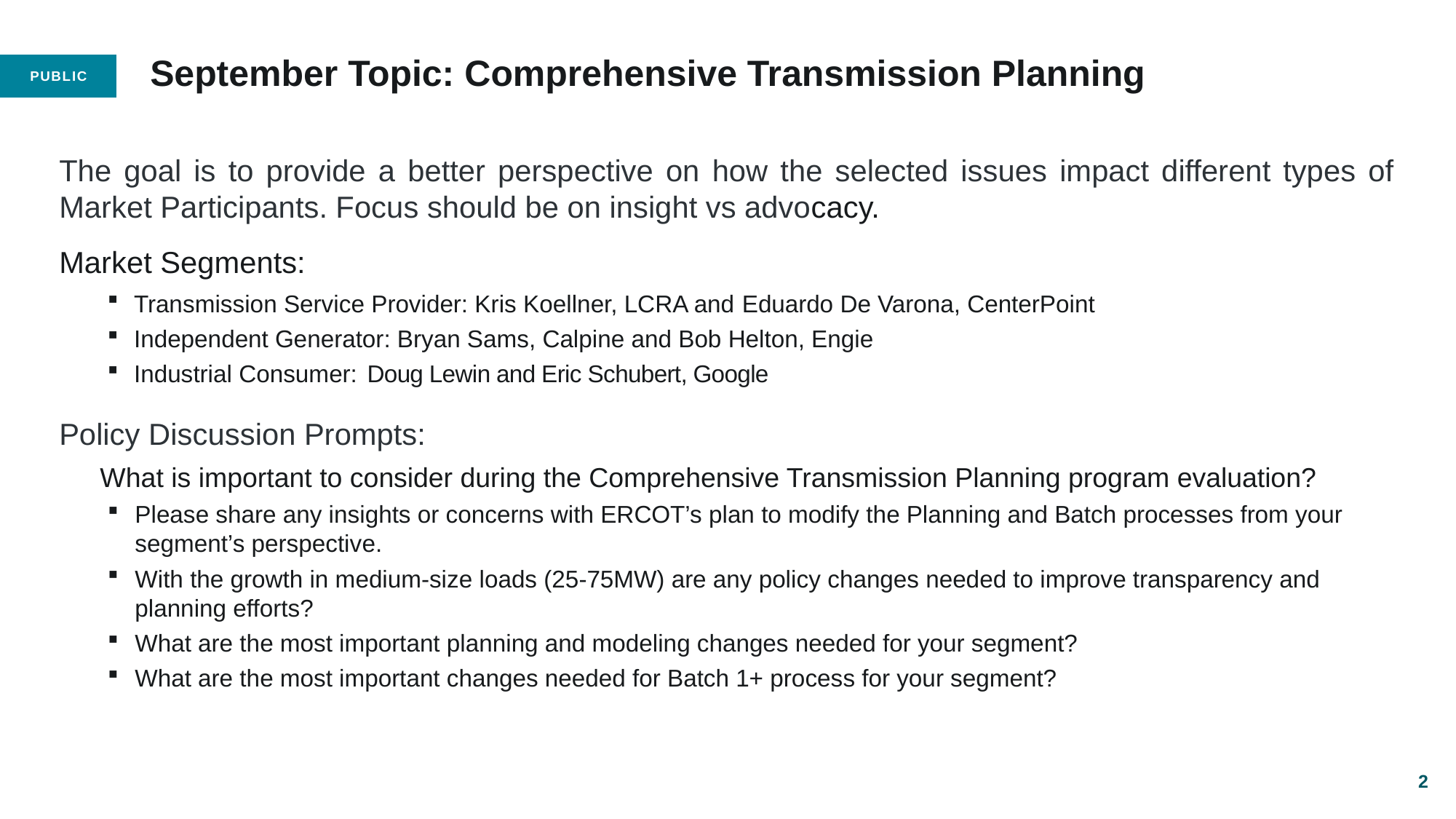

# September Topic: Comprehensive Transmission Planning
The goal is to provide a better perspective on how the selected issues impact different types of Market Participants. Focus should be on insight vs advocacy.
Market Segments:
Transmission Service Provider: Kris Koellner, LCRA and Eduardo De Varona, CenterPoint
Independent Generator: Bryan Sams, Calpine and Bob Helton, Engie
Industrial Consumer:  Doug Lewin and Eric Schubert, Google
Policy Discussion Prompts:
What is important to consider during the Comprehensive Transmission Planning program evaluation?
Please share any insights or concerns with ERCOT’s plan to modify the Planning and Batch processes from your segment’s perspective.
With the growth in medium-size loads (25-75MW) are any policy changes needed to improve transparency and planning efforts?
What are the most important planning and modeling changes needed for your segment?
What are the most important changes needed for Batch 1+ process for your segment?

2